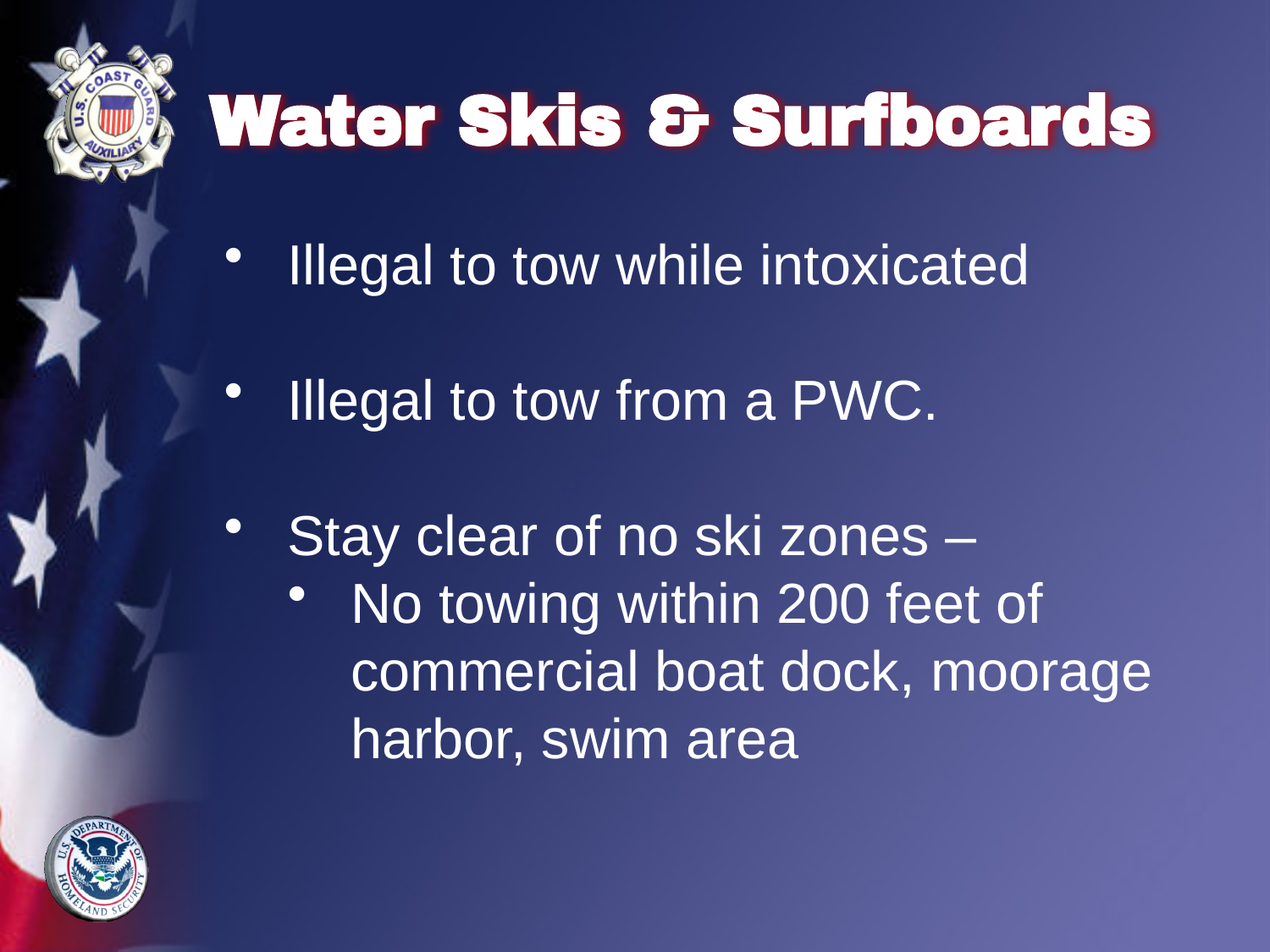

# Water Skis & Surfboards
Illegal to tow while intoxicated

Illegal to tow from a PWC.
Stay clear of no ski zones –
No towing within 200 feet of commercial boat dock, moorage harbor, swim area